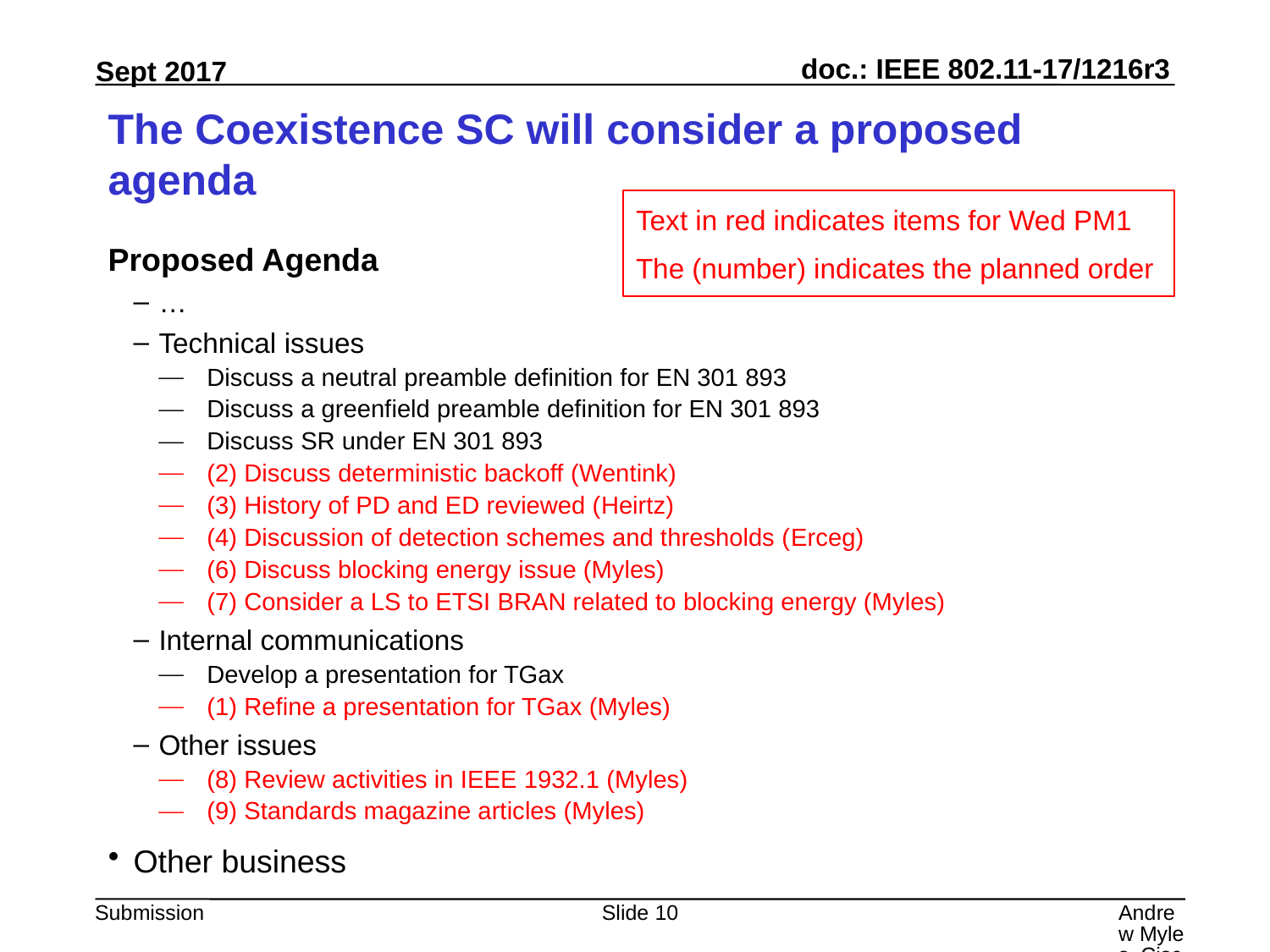

# The Coexistence SC will consider a proposed agenda
Text in red indicates items for Wed PM1
The (number) indicates the planned order
Proposed Agenda
…
Technical issues
Discuss a neutral preamble definition for EN 301 893
Discuss a greenfield preamble definition for EN 301 893
Discuss SR under EN 301 893
(2) Discuss deterministic backoff (Wentink)
(3) History of PD and ED reviewed (Heirtz)
(4) Discussion of detection schemes and thresholds (Erceg)
(6) Discuss blocking energy issue (Myles)
(7) Consider a LS to ETSI BRAN related to blocking energy (Myles)
Internal communications
Develop a presentation for TGax
(1) Refine a presentation for TGax (Myles)
Other issues
(8) Review activities in IEEE 1932.1 (Myles)
(9) Standards magazine articles (Myles)
Other business
Slide 10
Andrew Myles, Cisco